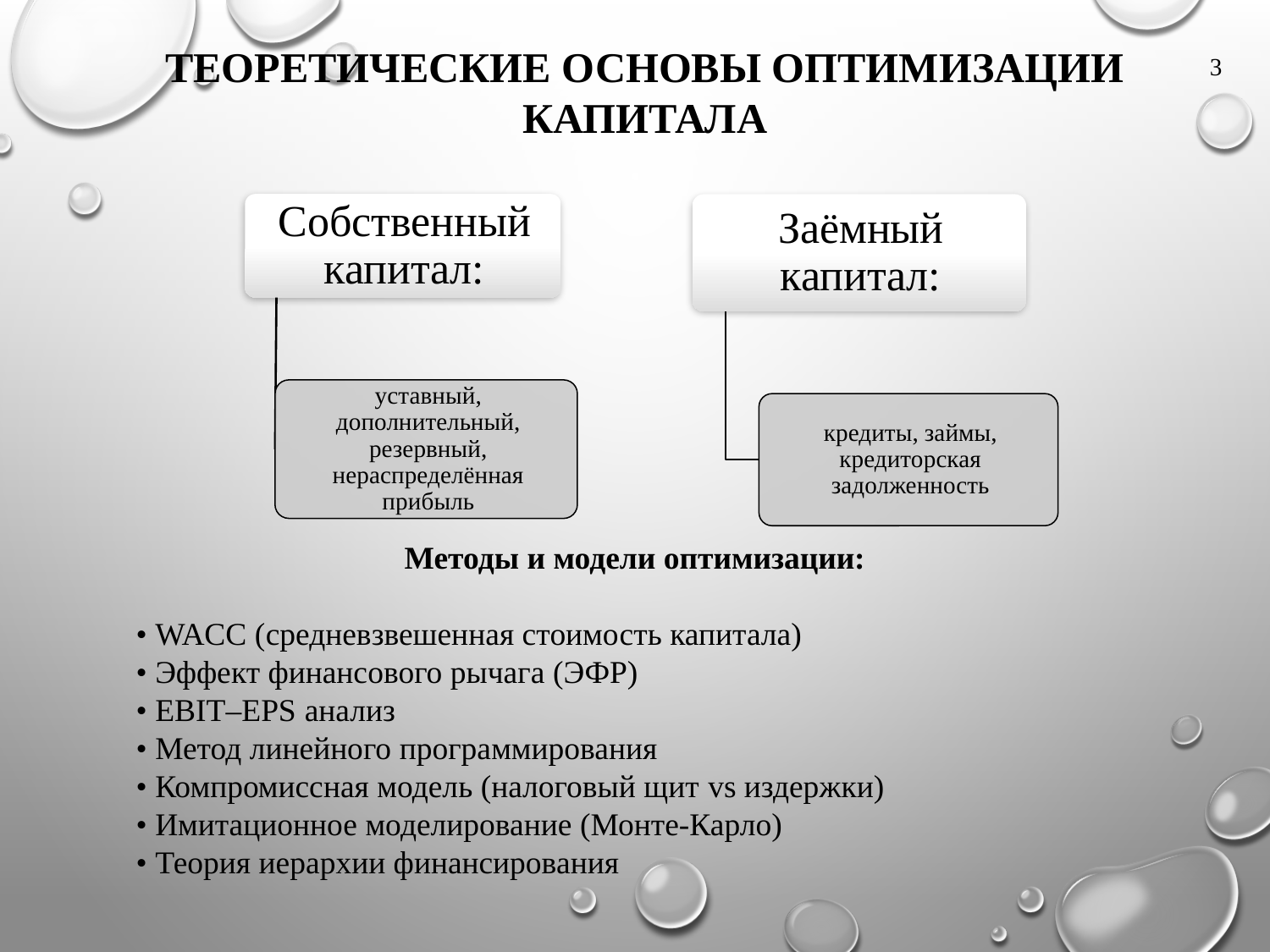

# Теоретические основы оптимизации капитала
3
Собственный капитал:
уставный, дополнительный, резервный, нераспределённая прибыль
Заёмный капитал:
кредиты, займы, кредиторская задолженность
Методы и модели оптимизации:
• WACC (средневзвешенная стоимость капитала)
• Эффект финансового рычага (ЭФР)
• EBIT–EPS анализ
• Метод линейного программирования
• Компромиссная модель (налоговый щит vs издержки)
• Имитационное моделирование (Монте-Карло)
• Теория иерархии финансирования